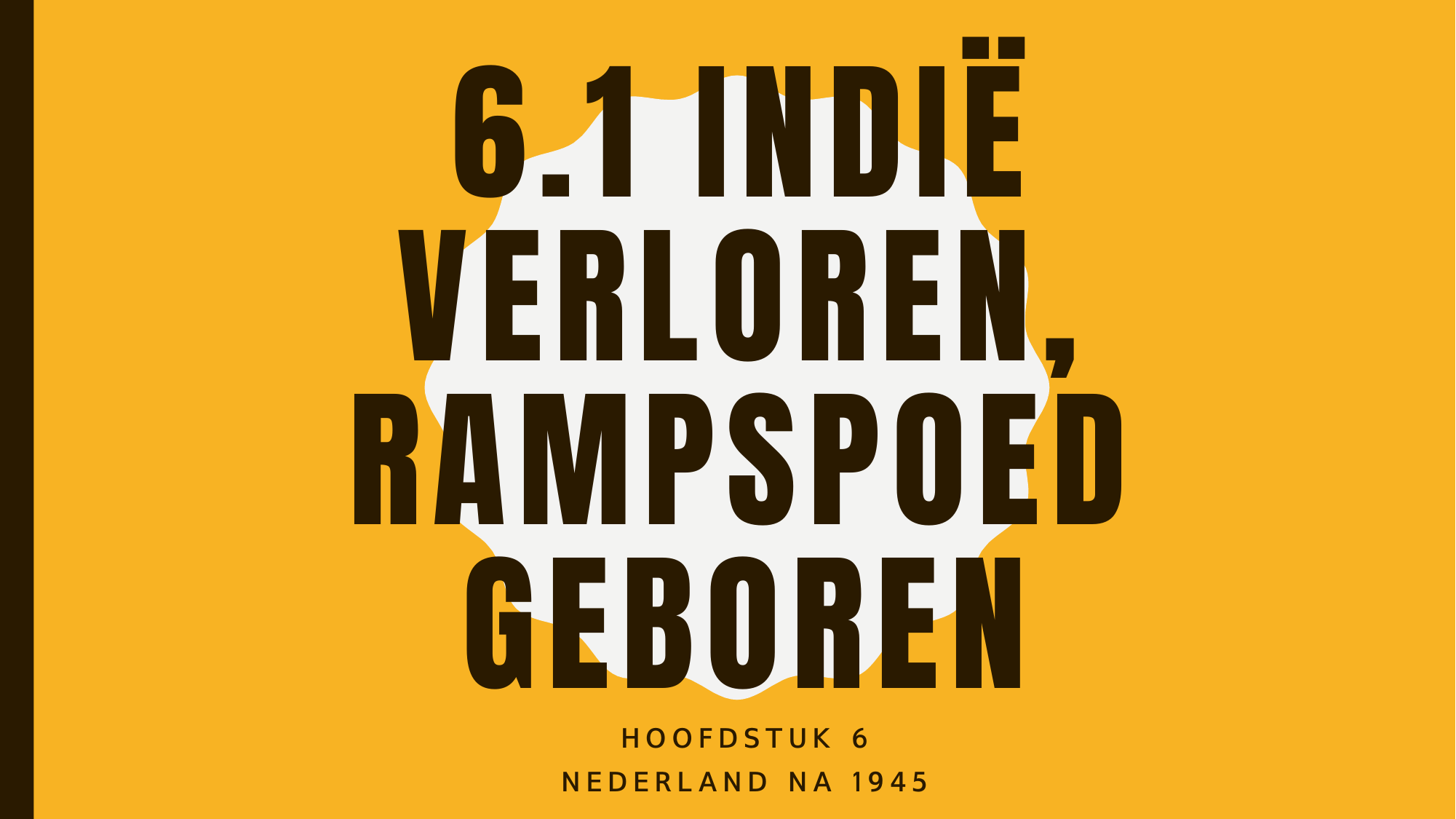

# 6.1 INDIË VERLOREN, RAMPSPOED GEBOREN
HOOFDSTUK 6
NEDERLAND NA 1945